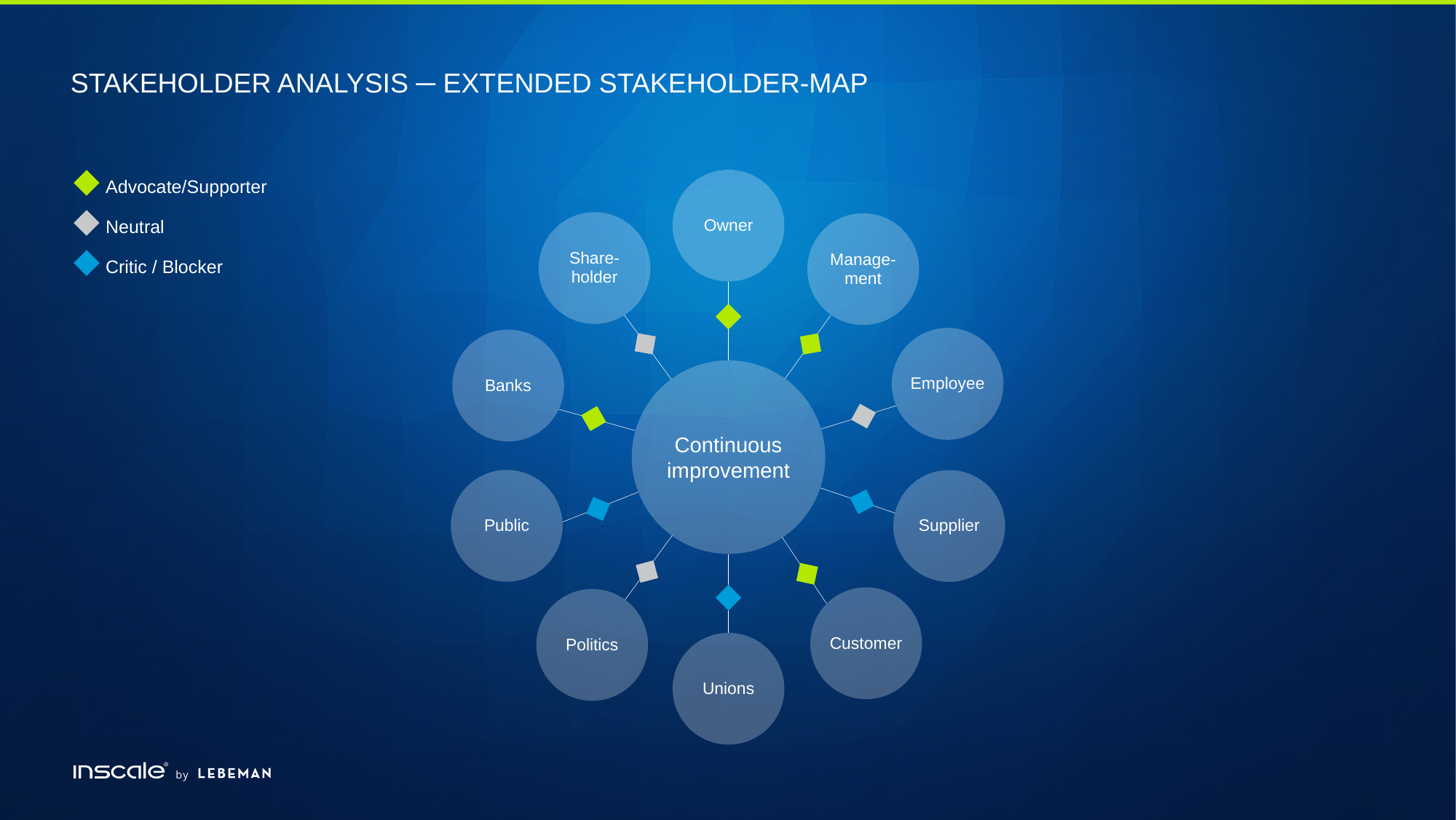

# Stakeholder Analysis ─ Extended Stakeholder-Map

Advocate/Supporter

Neutral

Critic / Blocker

Owner
Share-holder
Manage-ment

Employee
Banks

Continuous
improvement

Public
Supplier

Customer
Politics
Unions